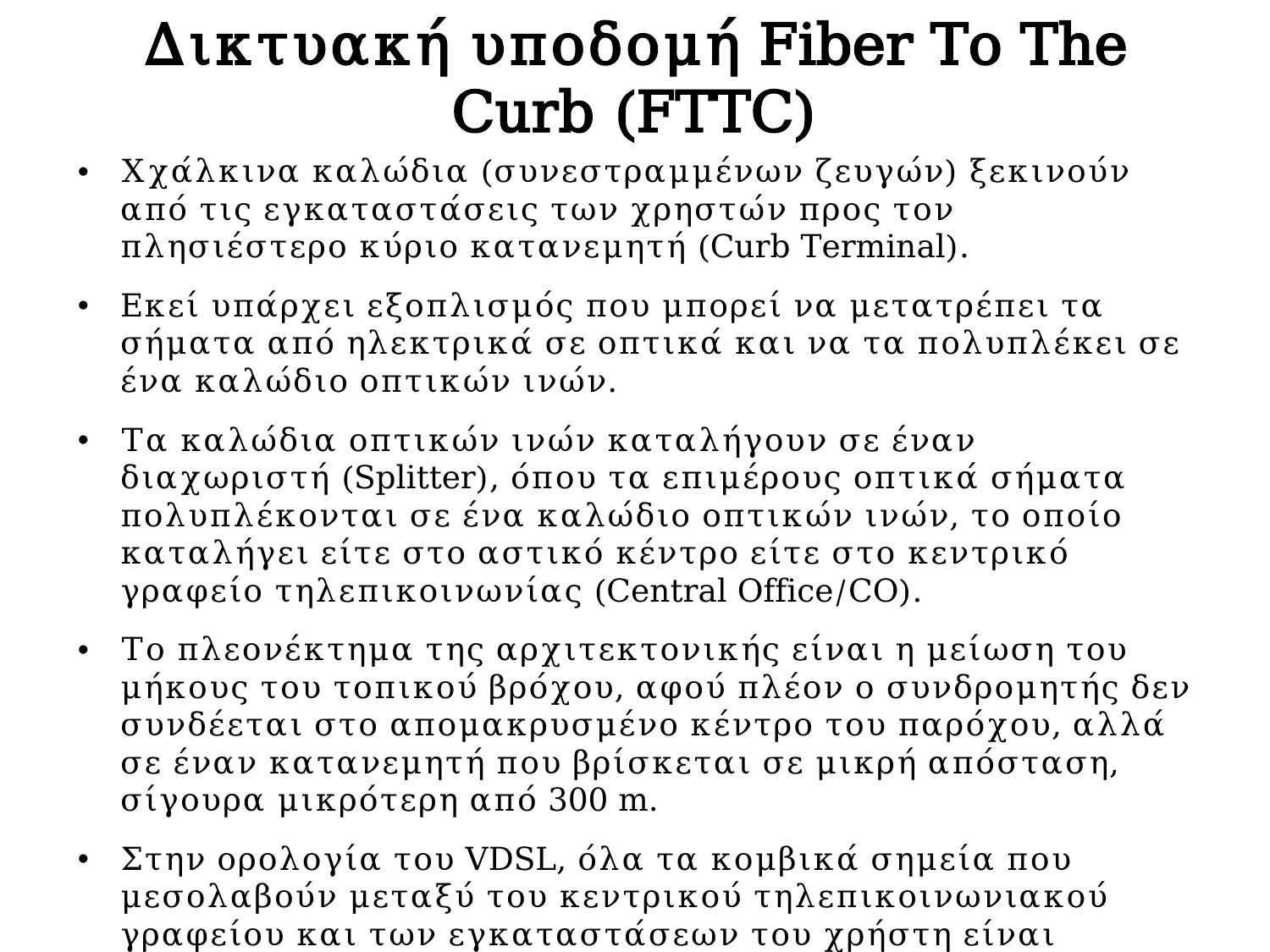

# Δικτυακή υποδομή Fiber To The Curb (FTTC)
Χχάλκινα καλώδια (συνεστραμμένων ζευγών) ξεκινούν από τις εγκαταστάσεις των χρηστών προς τον πλησιέστερο κύριο κατανεμητή (Curb Terminal).
Εκεί υπάρχει εξοπλισμός που μπορεί να μετατρέπει τα σήματα από ηλεκτρικά σε οπτικά και να τα πολυπλέκει σε ένα καλώδιο οπτικών ινών.
Τα καλώδια οπτικών ινών καταλήγουν σε έναν διαχωριστή (Splitter), όπου τα επιμέρους οπτικά σήματα πολυπλέκονται σε ένα καλώδιο οπτικών ινών, το οποίο καταλήγει είτε στο αστικό κέντρο είτε στο κεντρικό γραφείο τηλεπικοινωνίας (Central Office/CO).
Το πλεονέκτημα της αρχιτεκτονικής είναι η μείωση του μήκους του τοπικού βρόχου, αφού πλέον ο συνδρομητής δεν συνδέεται στο απομακρυσμένο κέντρο του παρόχου, αλλά σε έναν κατανεμητή που βρίσκεται σε μικρή απόσταση, σίγουρα μικρότερη από 300 m.
Στην ορολογία του VDSL, όλα τα κομβικά σημεία που μεσολαβούν μεταξύ του κεντρικού τηλεπικοινωνιακού γραφείου και των εγκαταστάσεων του χρήστη είναι γνωστά ως Οπτικές Μονάδες Δικτύου (Optical Network Units / ONU).